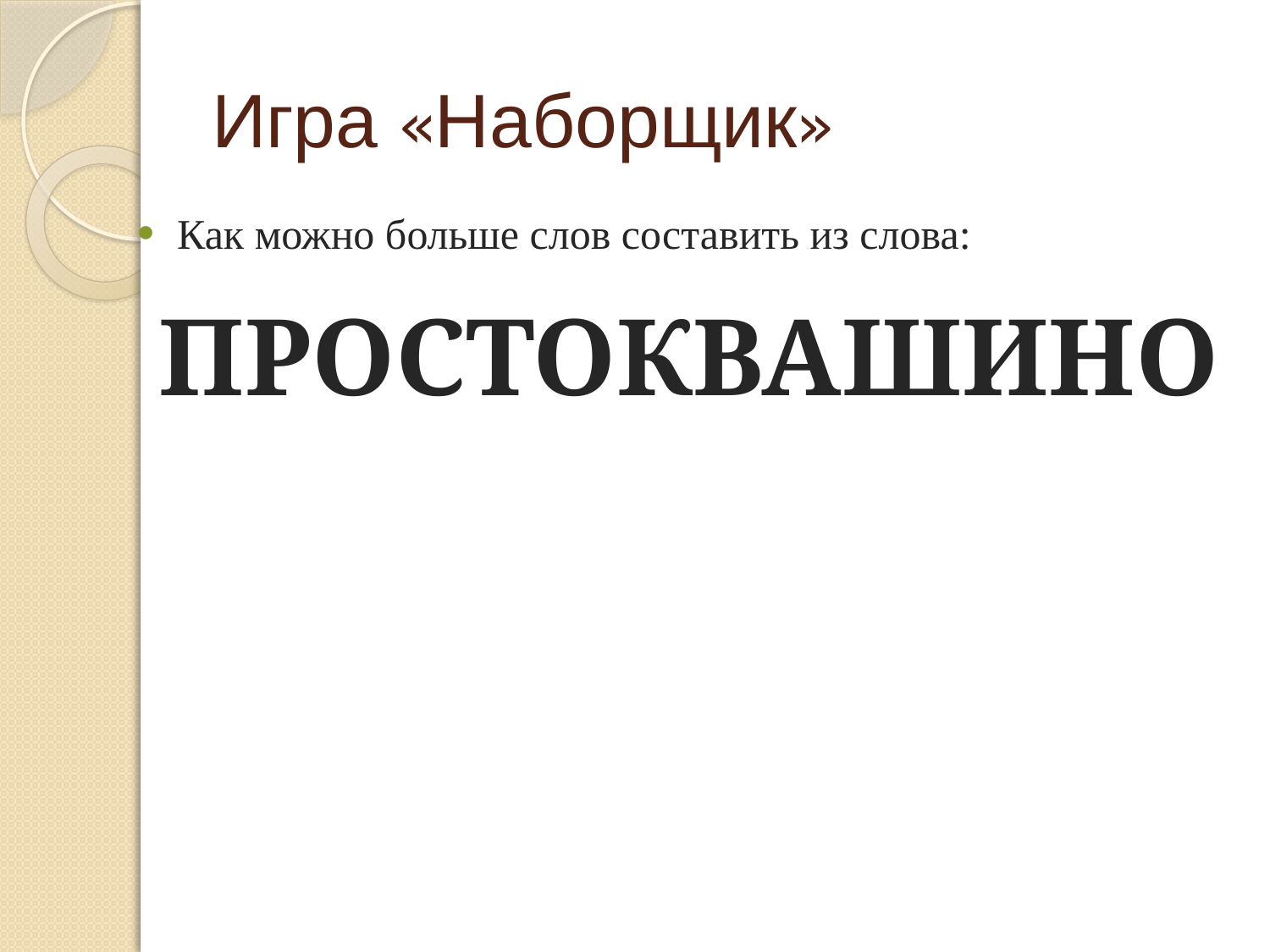

# Игра «Наборщик»
Как можно больше слов составить из слова:
 ПРОСТОКВАШИНО